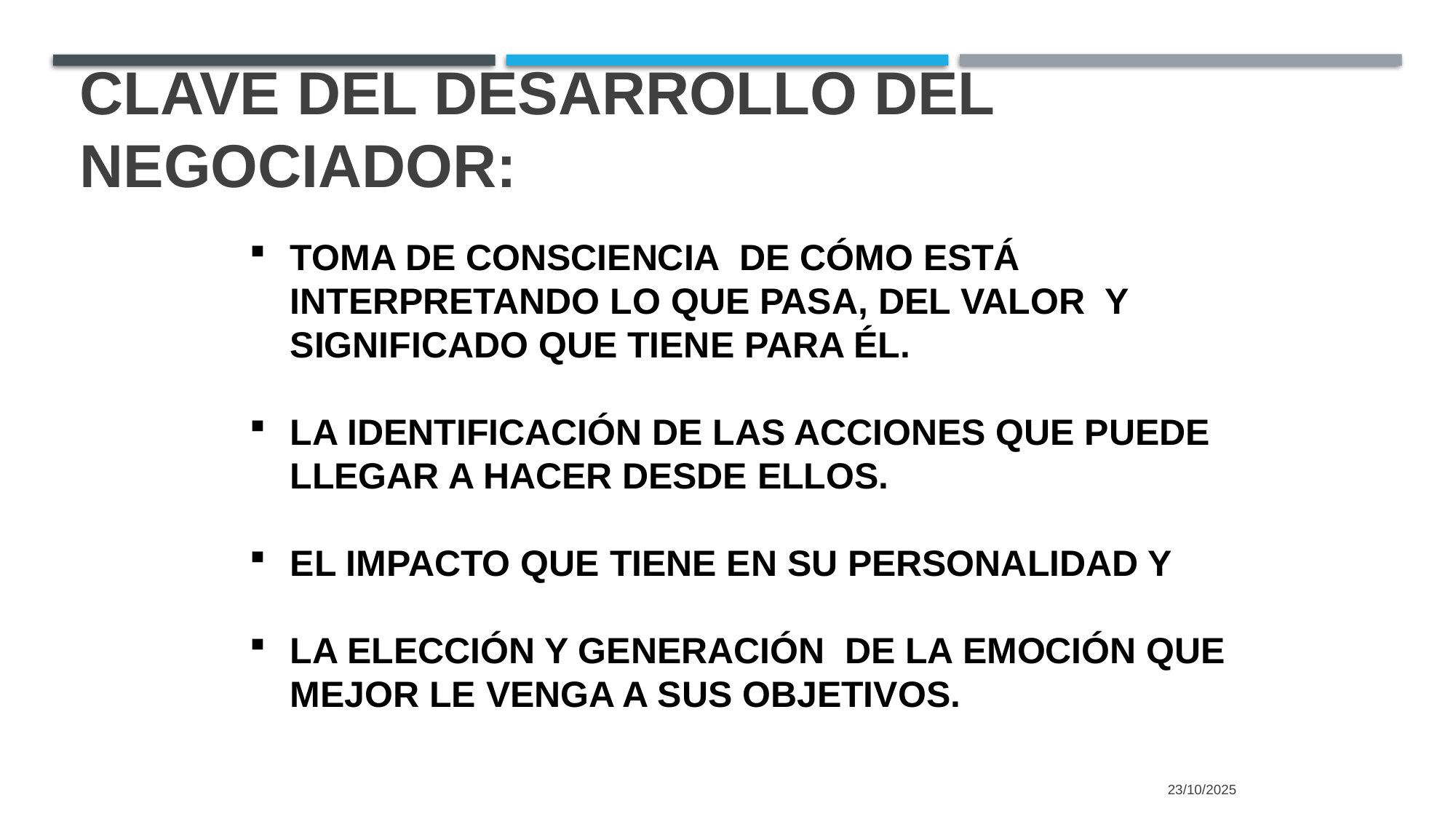

# CLAVE DEL DESARROLLO DEL NEGOCIADOR:
TOMA DE CONSCIENCIA  DE CÓMO ESTÁ INTERPRETANDO LO QUE PASA, DEL VALOR  Y SIGNIFICADO QUE TIENE PARA ÉL.

LA IDENTIFICACIÓN DE LAS ACCIONES QUE PUEDE LLEGAR A HACER DESDE ELLOS.

EL IMPACTO QUE TIENE EN SU PERSONALIDAD Y

LA ELECCIÓN Y GENERACIÓN  DE LA EMOCIÓN QUE MEJOR LE VENGA A SUS OBJETIVOS.
23/10/2025